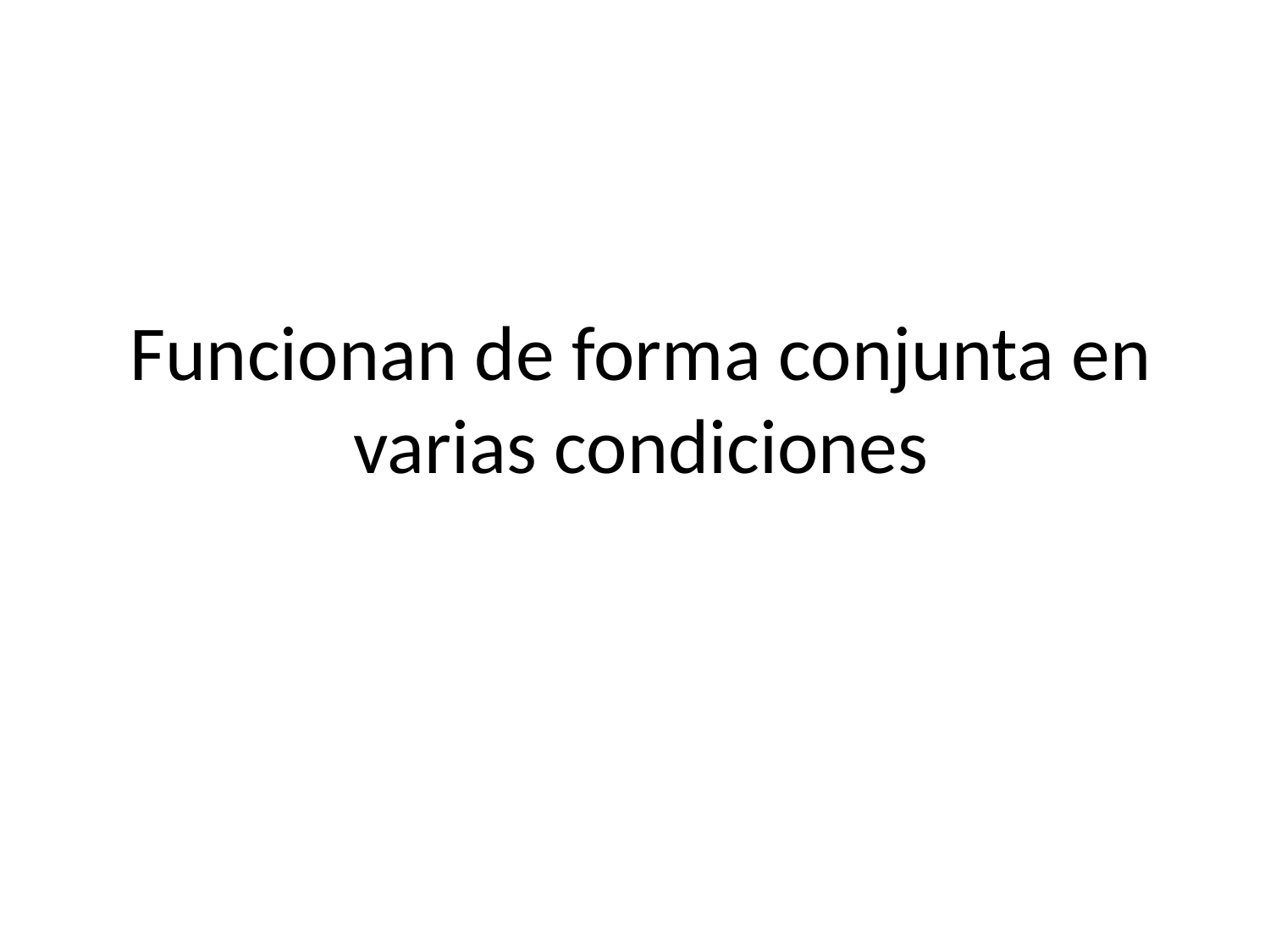

# Funcionan de forma conjunta en varias condiciones